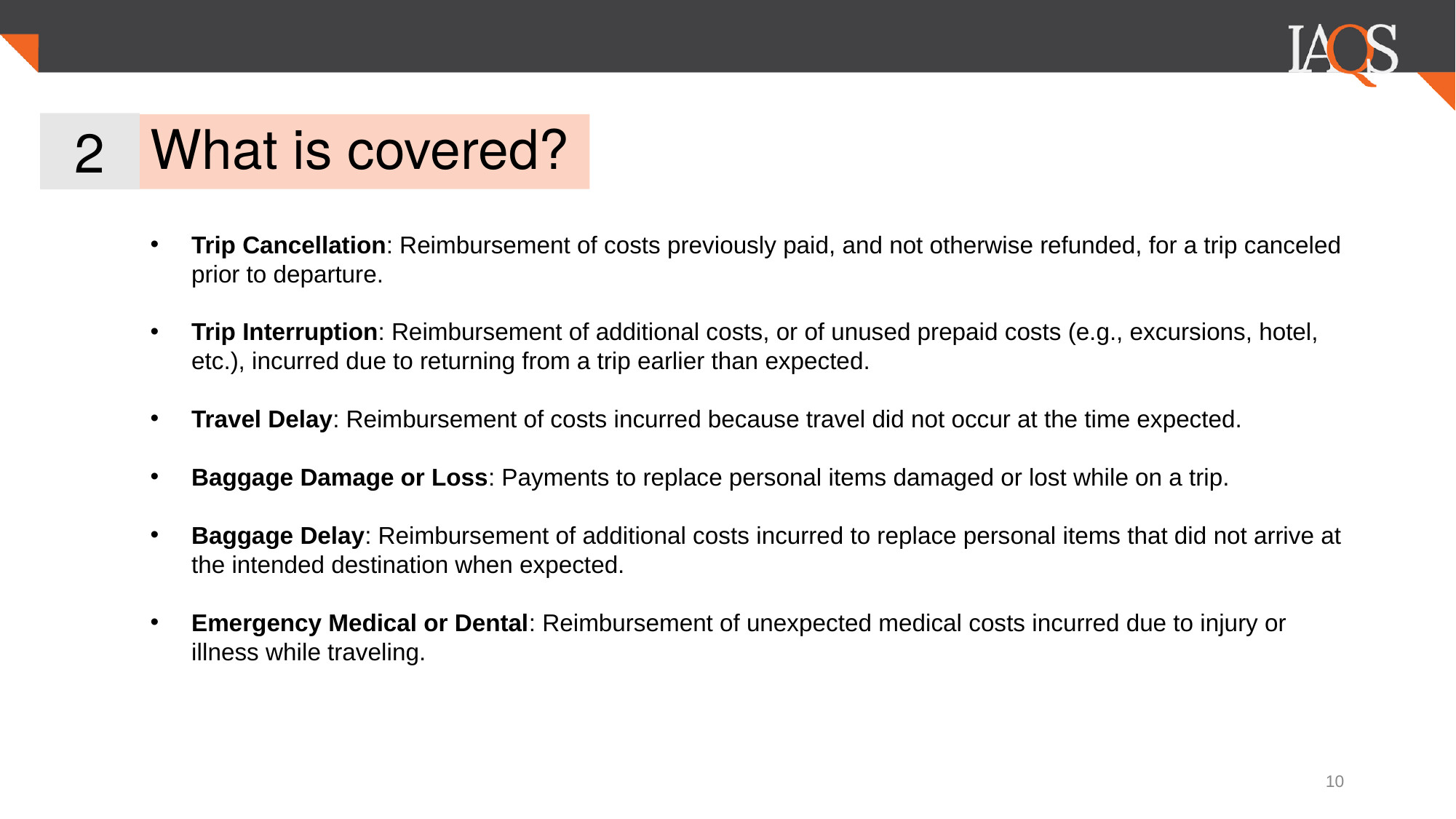

2
# What is covered?
Trip Cancellation: Reimbursement of costs previously paid, and not otherwise refunded, for a trip canceled prior to departure.

Trip Interruption: Reimbursement of additional costs, or of unused prepaid costs (e.g., excursions, hotel, etc.), incurred due to returning from a trip earlier than expected.

Travel Delay: Reimbursement of costs incurred because travel did not occur at the time expected.

Baggage Damage or Loss: Payments to replace personal items damaged or lost while on a trip.

Baggage Delay: Reimbursement of additional costs incurred to replace personal items that did not arrive at the intended destination when expected.

Emergency Medical or Dental: Reimbursement of unexpected medical costs incurred due to injury or illness while traveling.

10